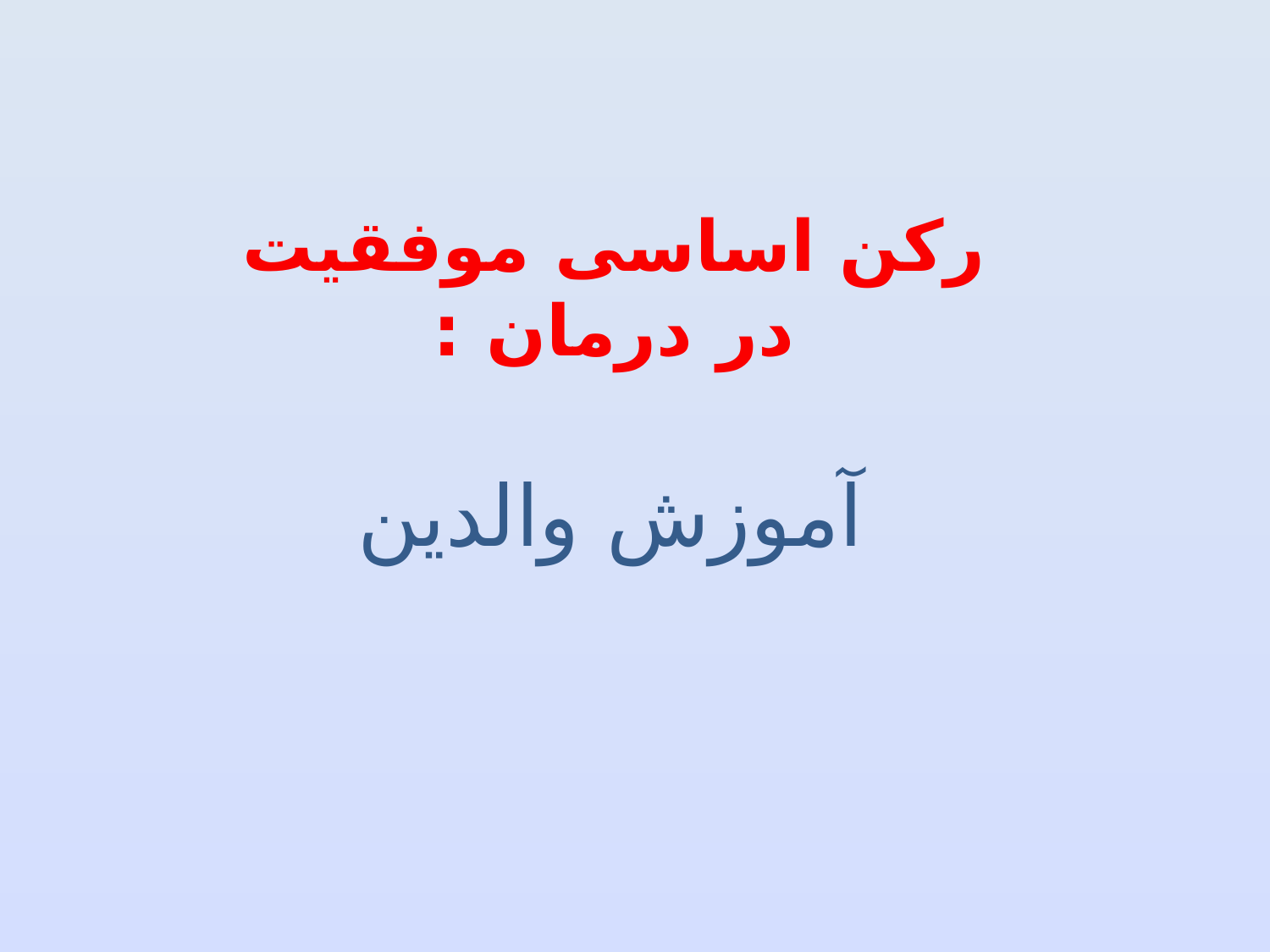

رکن اساسی موفقیت در درمان :
آموزش والدین